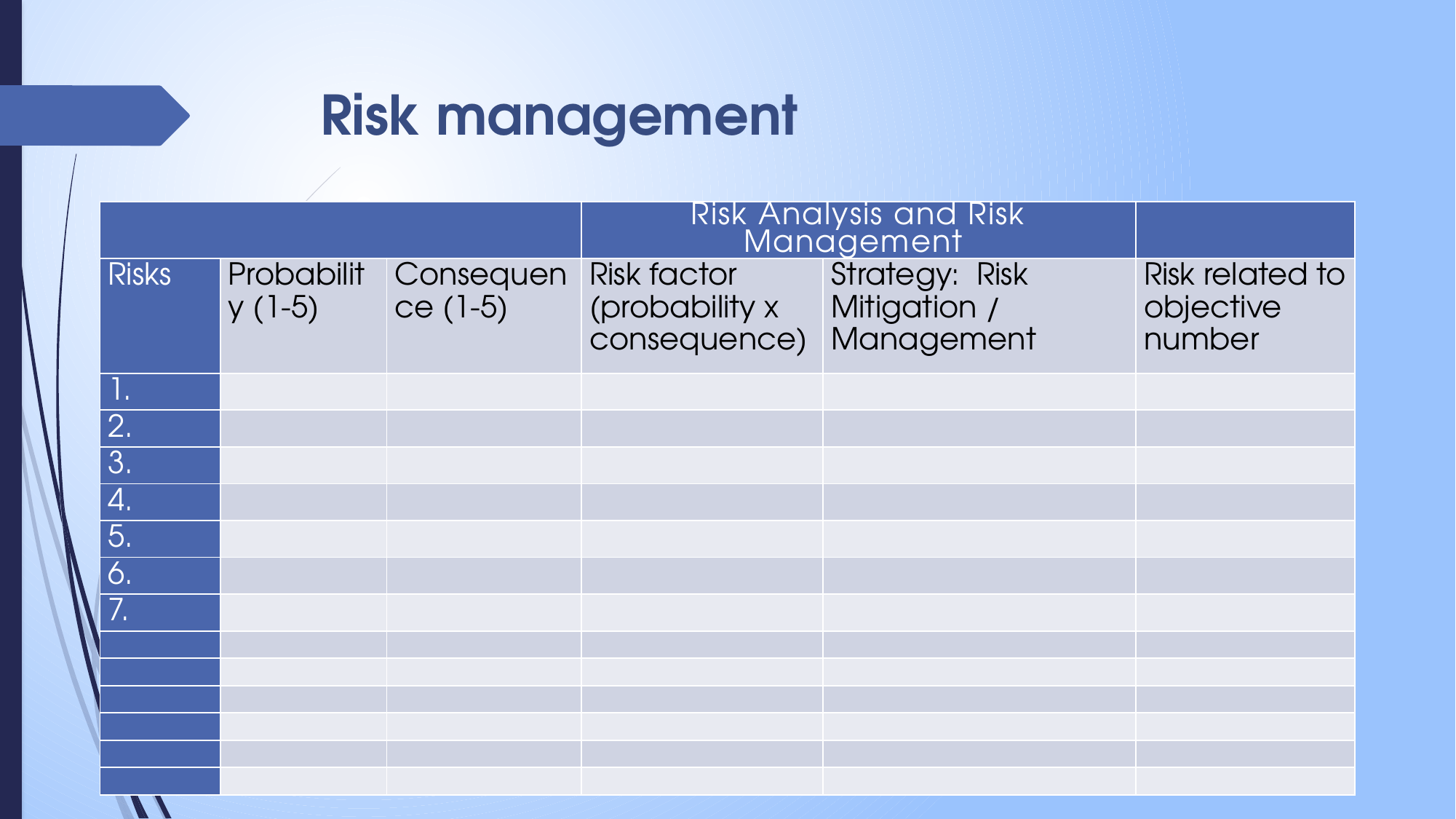

# Risk management
|  |  |  | Risk Analysis and Risk Management |  |  |
| --- | --- | --- | --- | --- | --- |
| Risks | Probability (1-5) | Consequence (1-5) | Risk factor (probability x consequence) | Strategy: Risk Mitigation / Management | Risk related to objective number |
| 1. |  |  |  |  |  |
| 2. |  |  |  |  |  |
| 3. |  |  |  |  |  |
| 4. |  |  |  |  |  |
| 5. |  |  |  |  |  |
| 6. |  |  |  |  |  |
| 7. |  |  |  |  |  |
|  |  |  |  |  |  |
|  |  |  |  |  |  |
|  |  |  |  |  |  |
|  |  |  |  |  |  |
|  |  |  |  |  |  |
|  |  |  |  |  |  |